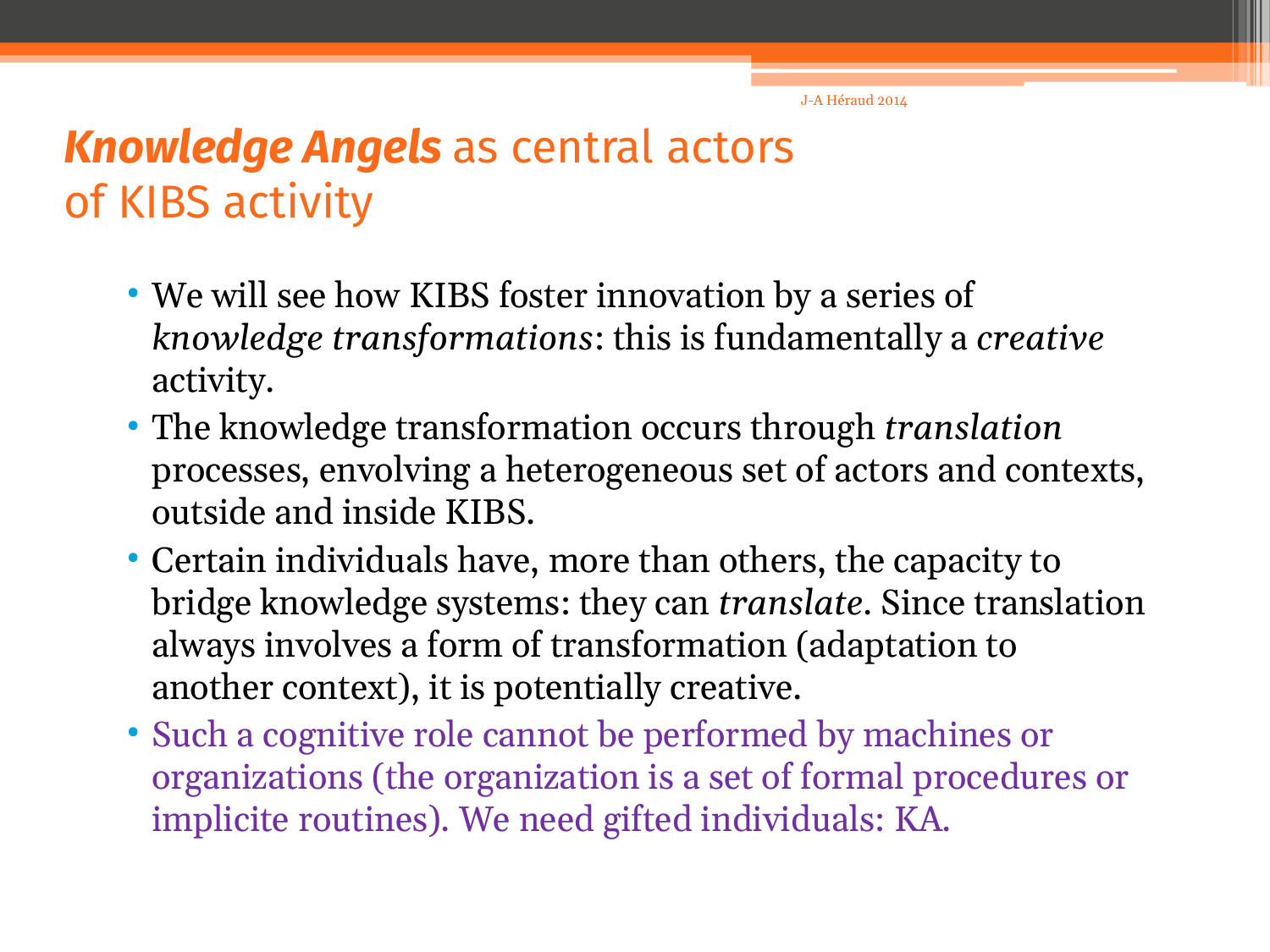

6
# Knowledge Angels as central actors of KIBS activity
J-A Héraud 2014
We will see how KIBS foster innovation by a series of knowledge transformations: this is fundamentally a creative activity.
The knowledge transformation occurs through translation processes, envolving a heterogeneous set of actors and contexts, outside and inside KIBS.
Certain individuals have, more than others, the capacity to bridge knowledge systems: they can translate. Since translation always involves a form of transformation (adaptation to another context), it is potentially creative.
Such a cognitive role cannot be performed by machines or organizations (the organization is a set of formal procedures or implicite routines). We need gifted individuals: KA.